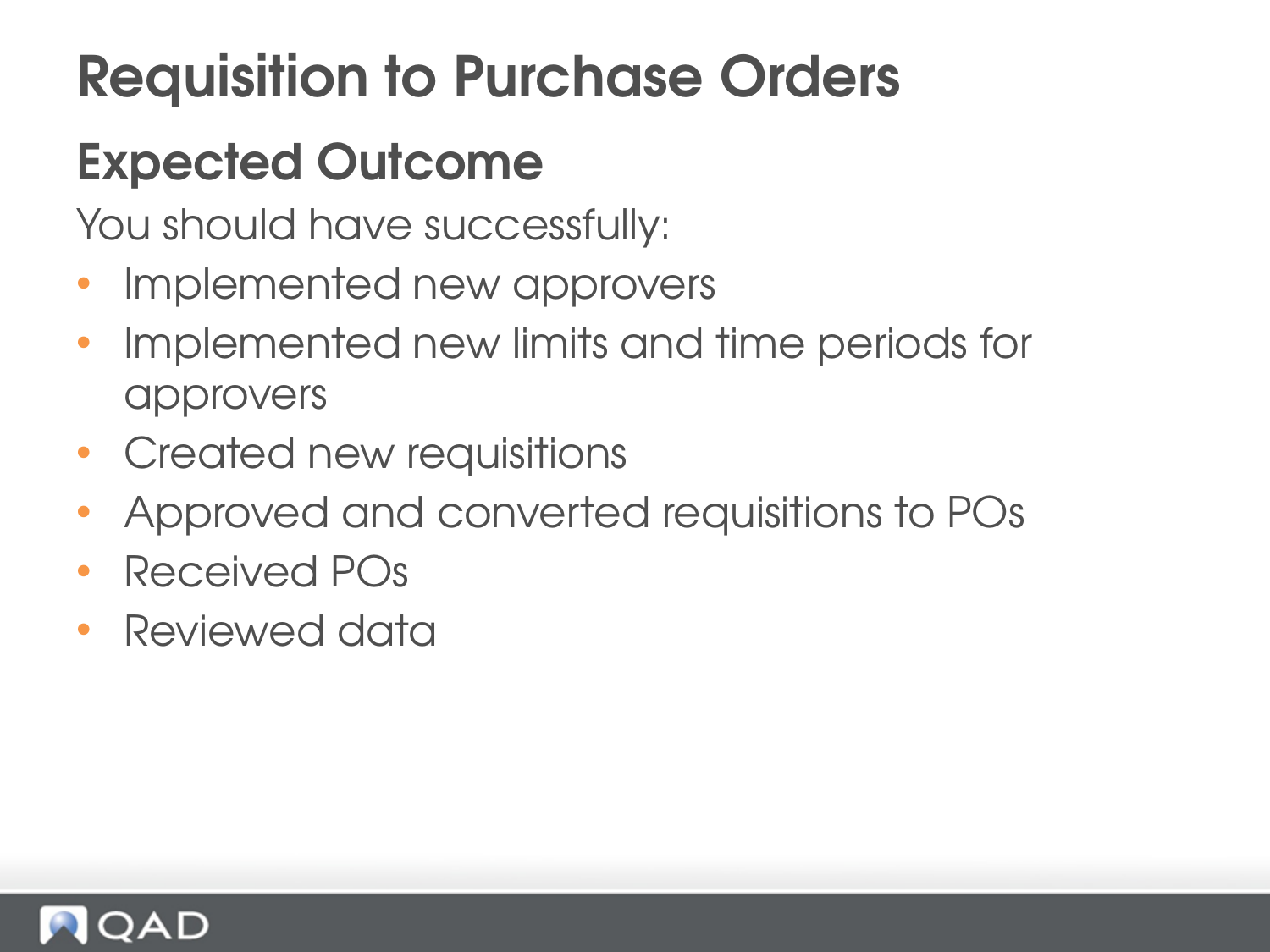

# Requisition to Purchase Orders
Expected Outcome
You should have successfully:
Implemented new approvers
Implemented new limits and time periods for approvers
Created new requisitions
Approved and converted requisitions to POs
Received POs
Reviewed data